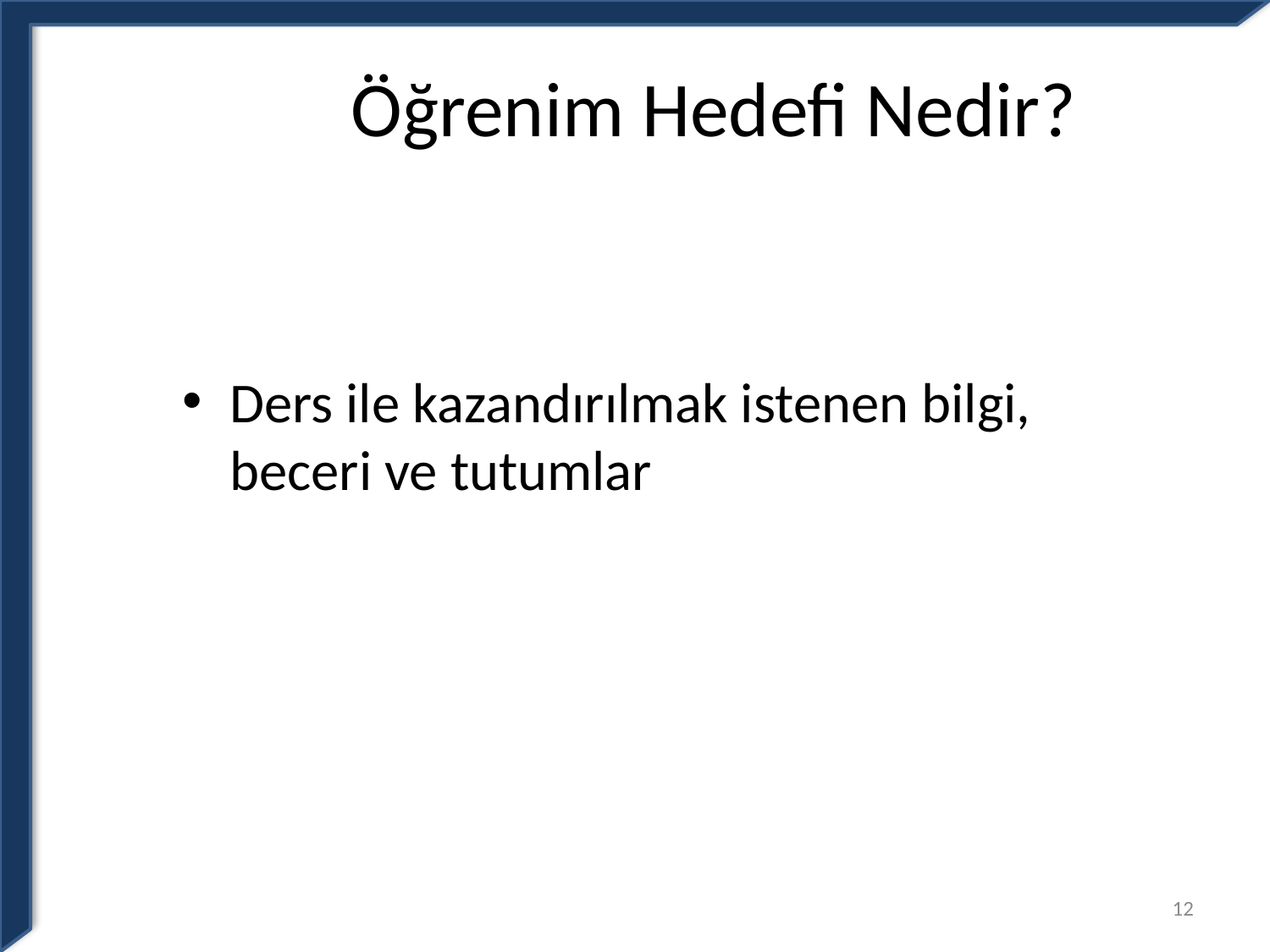

# Öğrenim Hedefi Nedir?
Ders ile kazandırılmak istenen bilgi, beceri ve tutumlar

12